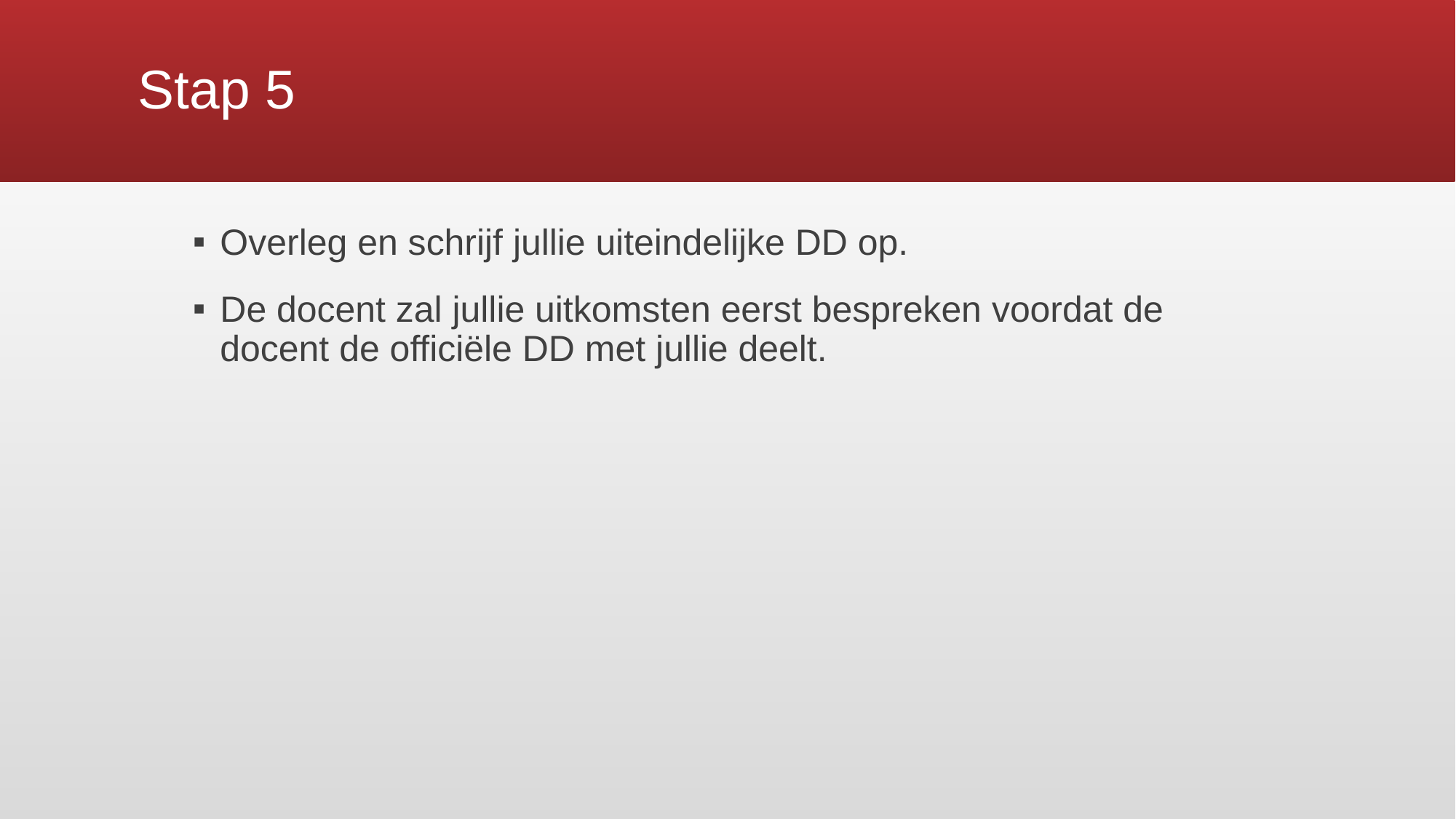

# Stap 5
Overleg en schrijf jullie uiteindelijke DD op.
De docent zal jullie uitkomsten eerst bespreken voordat de docent de officiële DD met jullie deelt.